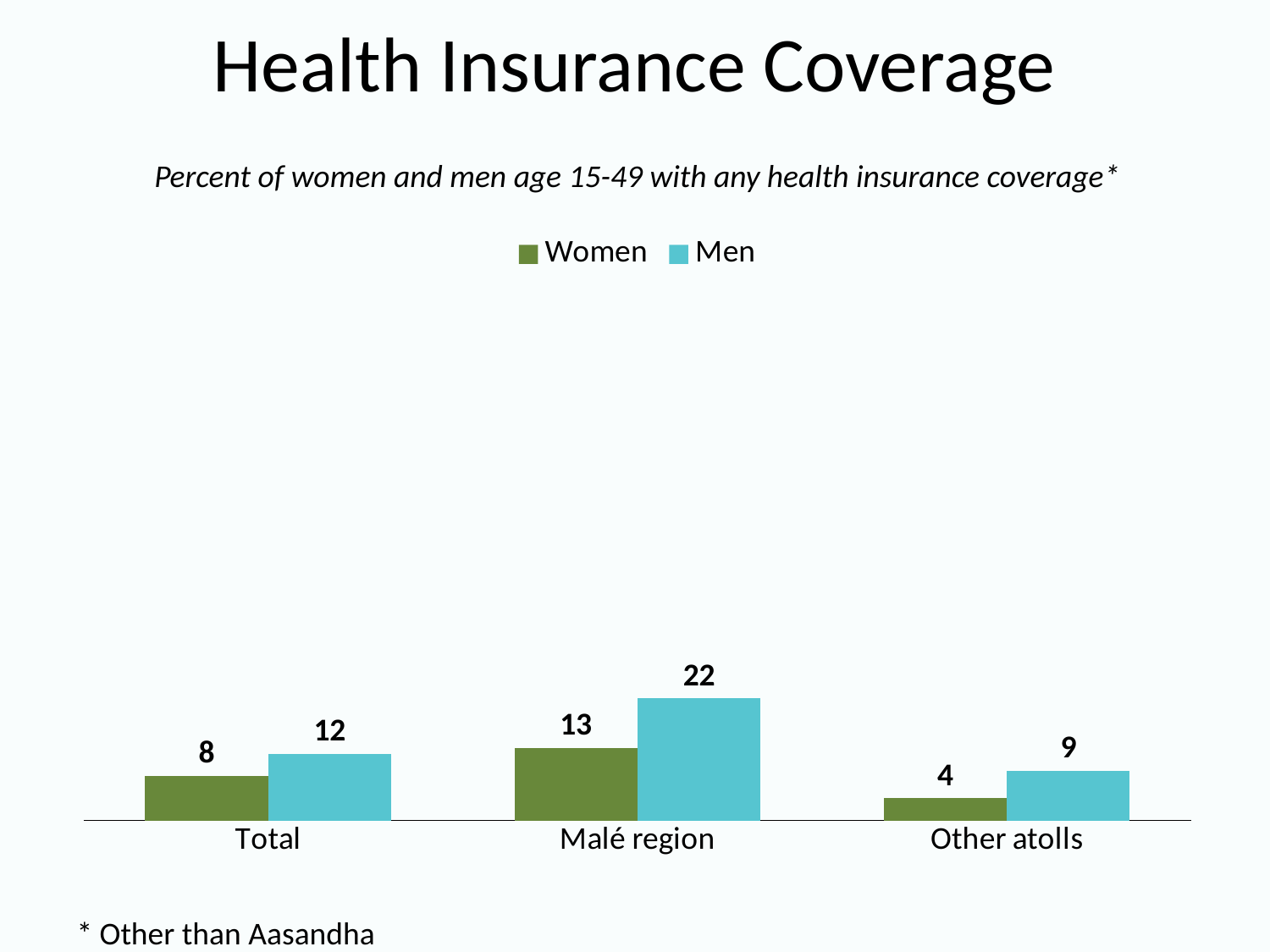

# Health Insurance Coverage
Percent of women and men age 15-49 with any health insurance coverage*

### Chart

| Category | Women | Men |
|---|---|---|
| Total | 8.0 | 12.0 |
| Malé region | 13.0 | 22.0 |
| Other atolls | 4.0 | 9.0 |
* Other than Aasandha